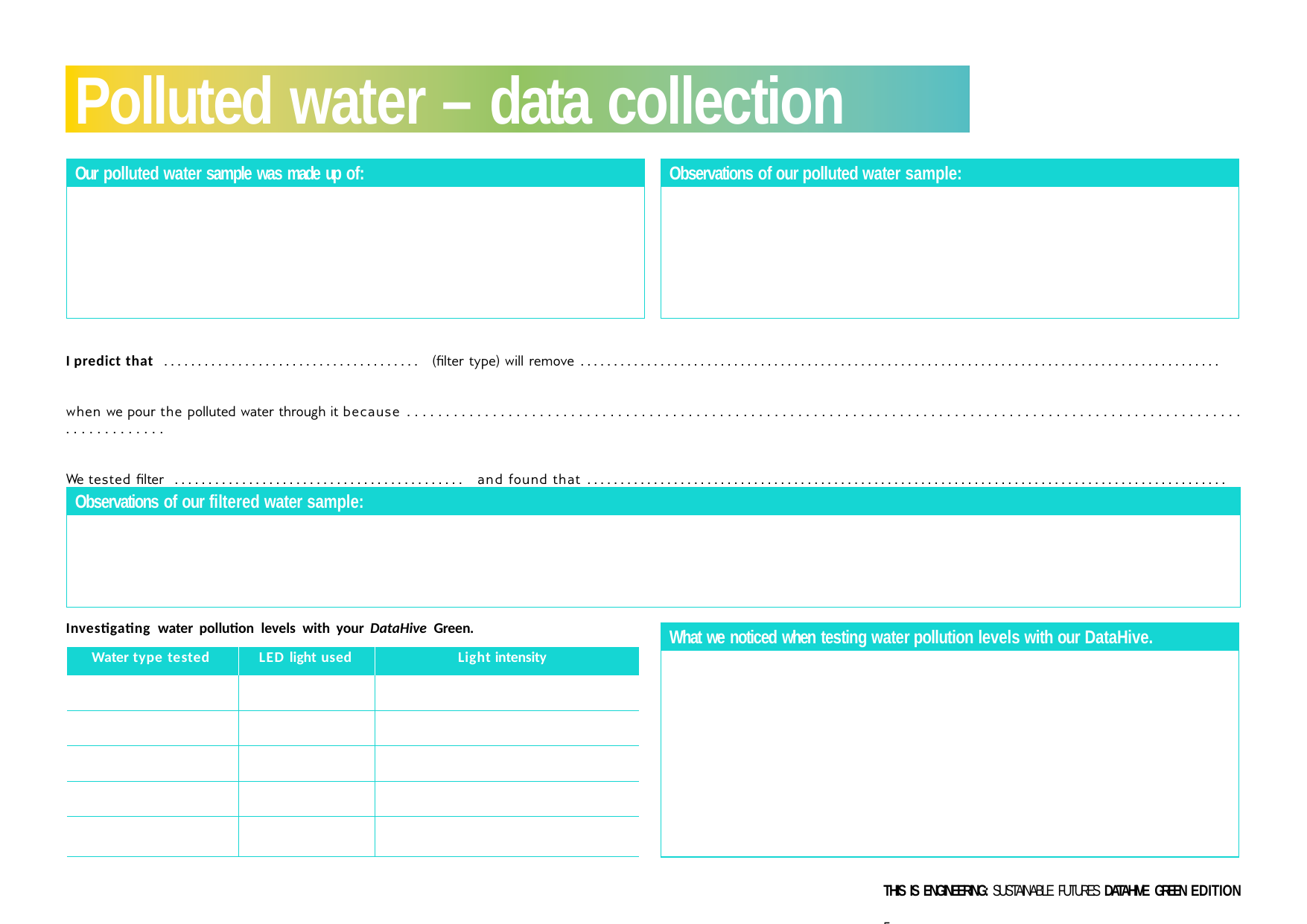

# Polluted water – data collection sheet

Our polluted water sample was made up of:

Observations of our polluted water sample:
I predict that ...................................... (filter type) will remove ................................................................................................

when we pour the polluted water through it because . . . . . . . . . . . . . . . . . . . . . . . . . . . . . . . . . . . . . . . . . . . . . . . . . . . . . . . . . . . . . . . . . . . . . . . . . . . . . . . . . . . . . . . . . . . . . . . . . . . . . . . . . . . . . . . . . . . . . . . .

We tested filter ........................................... and found that ................................................................................................

Observations of our filtered water sample:
Investigating water pollution levels with your DataHive Green.

What we noticed when testing water pollution levels with our DataHive.
| Water type tested | LED light used | Light intensity |
| --- | --- | --- |
|  |  |  |
|  |  |  |
|  |  |  |
|  |  |  |
|  |  |  |
THIS IS ENGINEERING: SUSTAINABLE FUTURES DATAHIVE GREEN EDITION	5